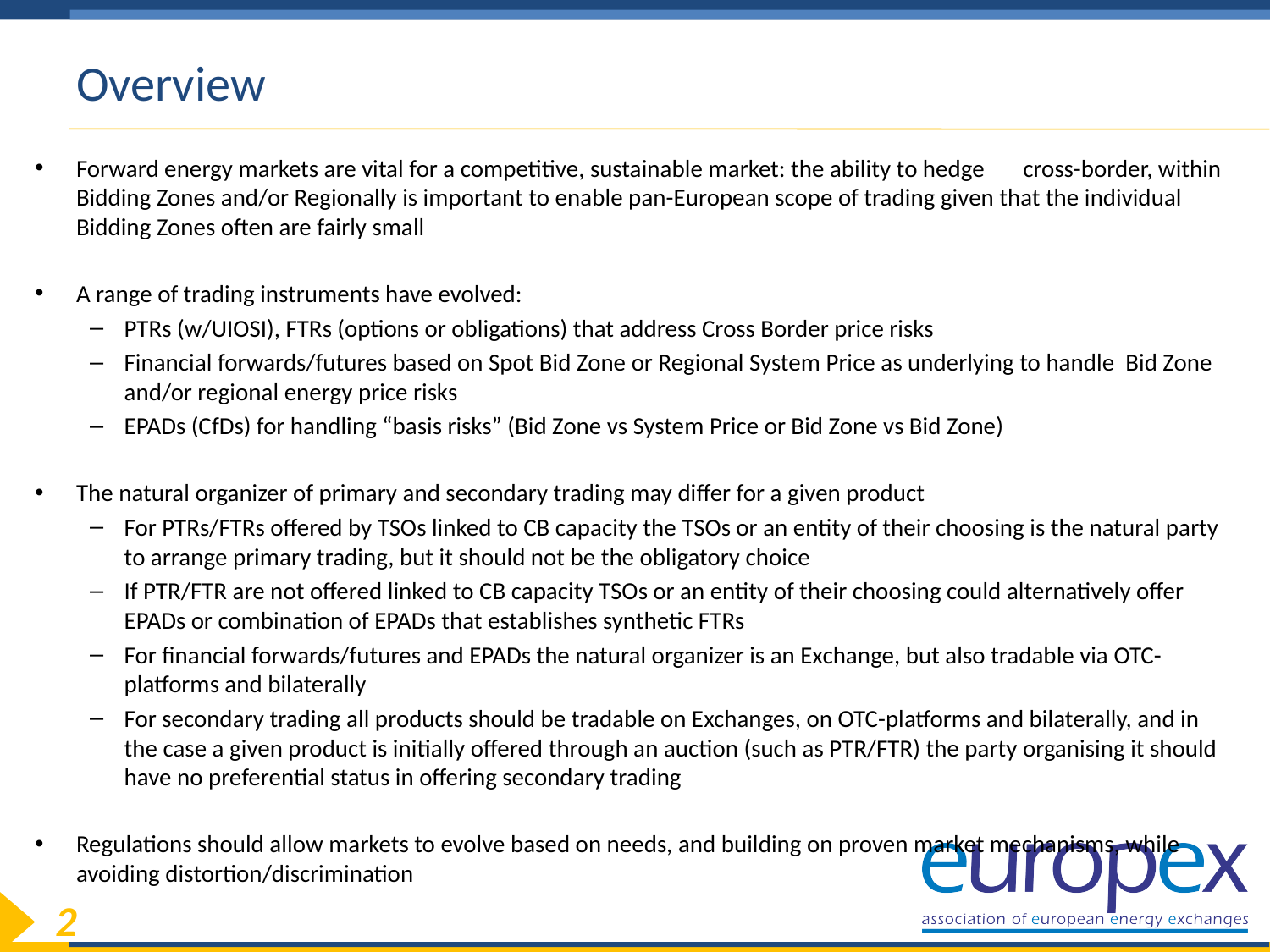

# Overview
Forward energy markets are vital for a competitive, sustainable market: the ability to hedge       cross-border, within Bidding Zones and/or Regionally is important to enable pan-European scope of trading given that the individual Bidding Zones often are fairly small

A range of trading instruments have evolved:
PTRs (w/UIOSI), FTRs (options or obligations) that address Cross Border price risks
Financial forwards/futures based on Spot Bid Zone or Regional System Price as underlying to handle  Bid Zone and/or regional energy price risks
EPADs (CfDs) for handling “basis risks” (Bid Zone vs System Price or Bid Zone vs Bid Zone)

The natural organizer of primary and secondary trading may differ for a given product
For PTRs/FTRs offered by TSOs linked to CB capacity the TSOs or an entity of their choosing is the natural party to arrange primary trading, but it should not be the obligatory choice
If PTR/FTR are not offered linked to CB capacity TSOs or an entity of their choosing could alternatively offer EPADs or combination of EPADs that establishes synthetic FTRs
For financial forwards/futures and EPADs the natural organizer is an Exchange, but also tradable via OTC-platforms and bilaterally
For secondary trading all products should be tradable on Exchanges, on OTC-platforms and bilaterally, and in the case a given product is initially offered through an auction (such as PTR/FTR) the party organising it should have no preferential status in offering secondary trading

Regulations should allow markets to evolve based on needs, and building on proven market mechanisms, while avoiding distortion/discrimination